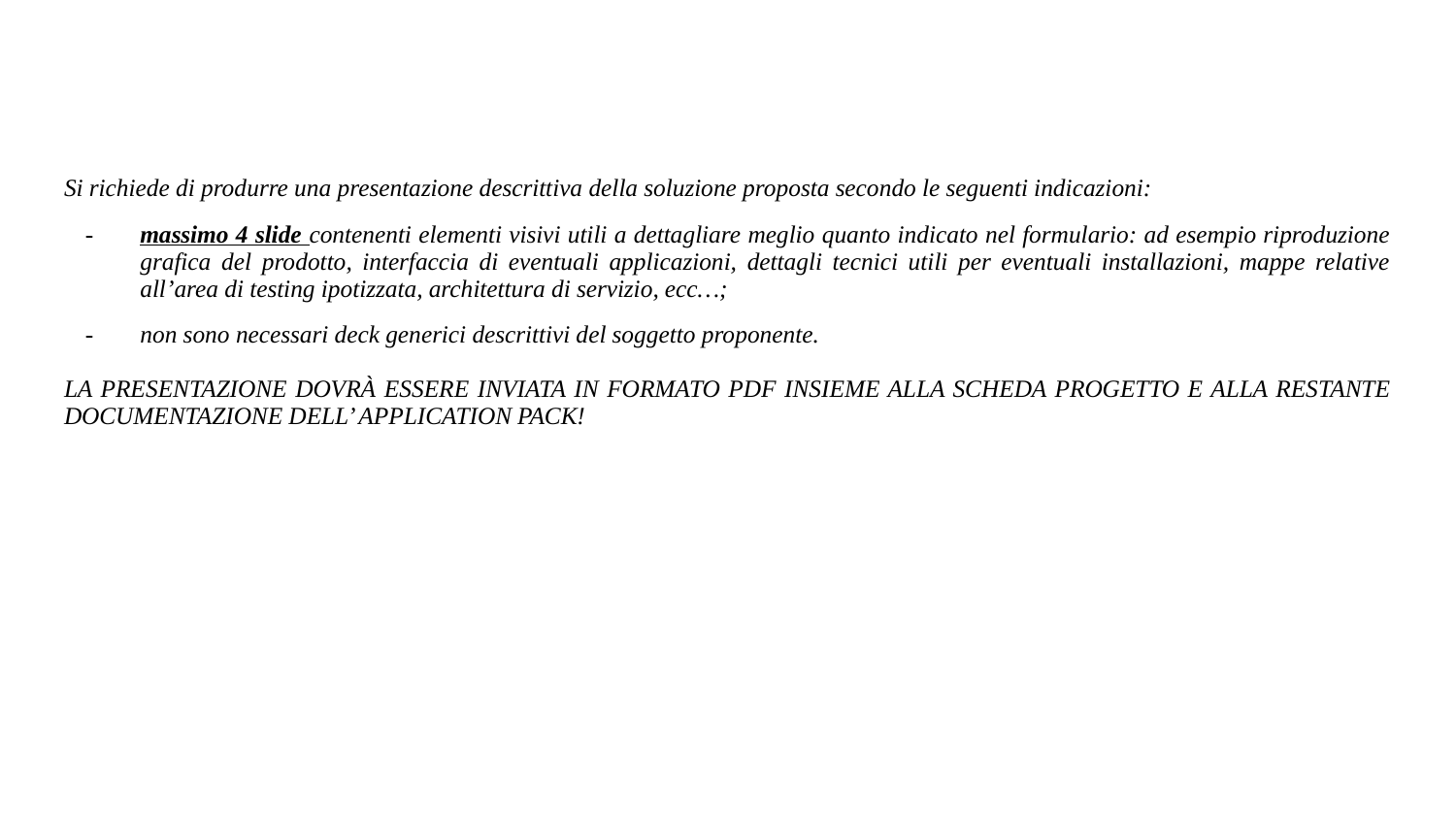

# Si richiede di produrre una presentazione descrittiva della soluzione proposta secondo le seguenti indicazioni:
massimo 4 slide contenenti elementi visivi utili a dettagliare meglio quanto indicato nel formulario: ad esempio riproduzione grafica del prodotto, interfaccia di eventuali applicazioni, dettagli tecnici utili per eventuali installazioni, mappe relative all’area di testing ipotizzata, architettura di servizio, ecc…;
non sono necessari deck generici descrittivi del soggetto proponente.

LA PRESENTAZIONE DOVRÀ ESSERE INVIATA IN FORMATO PDF INSIEME ALLA SCHEDA PROGETTO E ALLA RESTANTE DOCUMENTAZIONE DELL’ APPLICATION PACK!